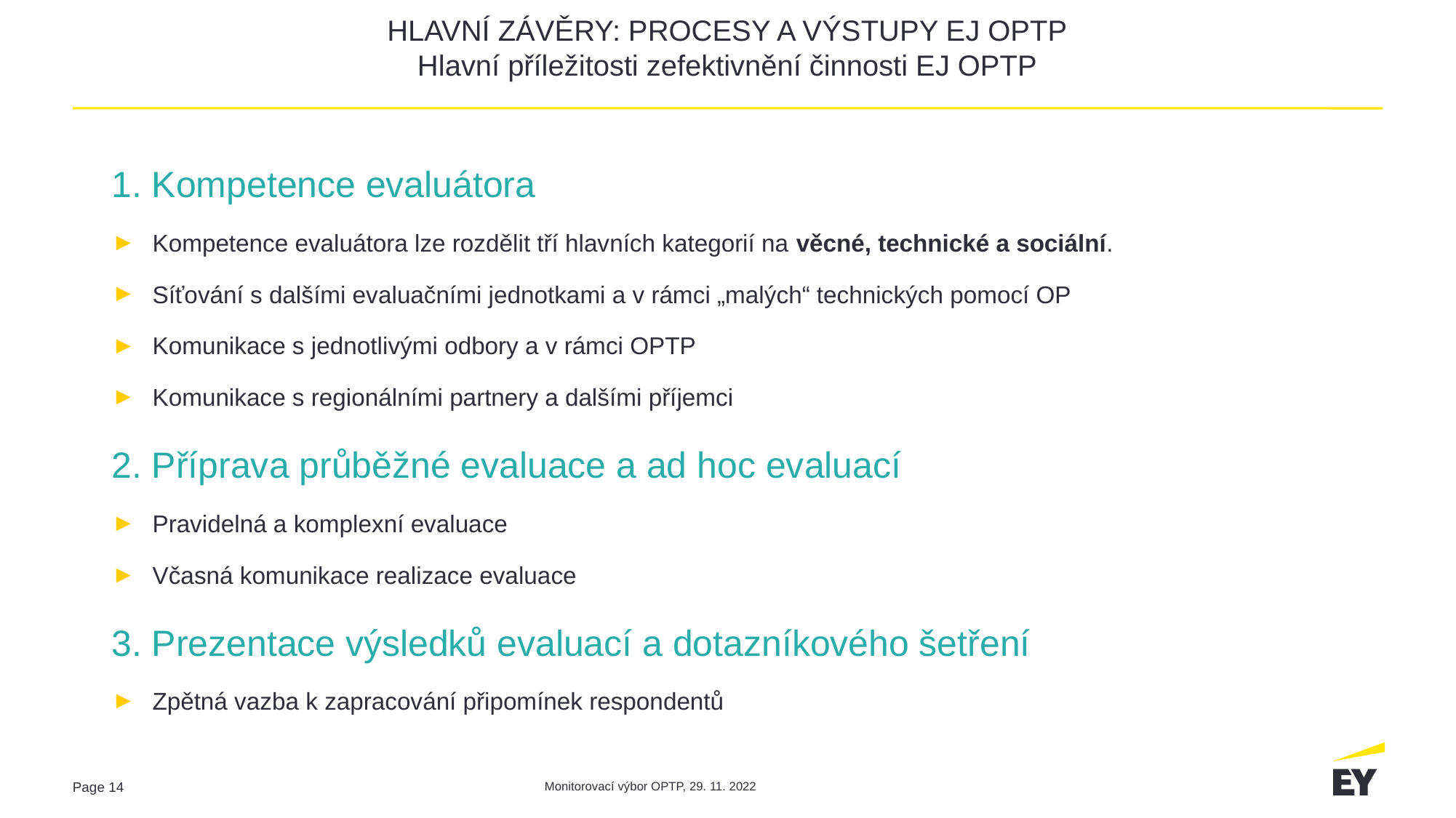

# HLAVNÍ ZÁVĚRY: PROCESY A VÝSTUPY EJ OPTP Hlavní příležitosti zefektivnění činnosti EJ OPTP
1. Kompetence evaluátora
Kompetence evaluátora lze rozdělit tří hlavních kategorií na věcné, technické a sociální.
Síťování s dalšími evaluačními jednotkami a v rámci „malých“ technických pomocí OP
Komunikace s jednotlivými odbory a v rámci OPTP
Komunikace s regionálními partnery a dalšími příjemci
2. Příprava průběžné evaluace a ad hoc evaluací
Pravidelná a komplexní evaluace
Včasná komunikace realizace evaluace
3. Prezentace výsledků evaluací a dotazníkového šetření
Zpětná vazba k zapracování připomínek respondentů
Monitorovací výbor OPTP, 29. 11. 2022